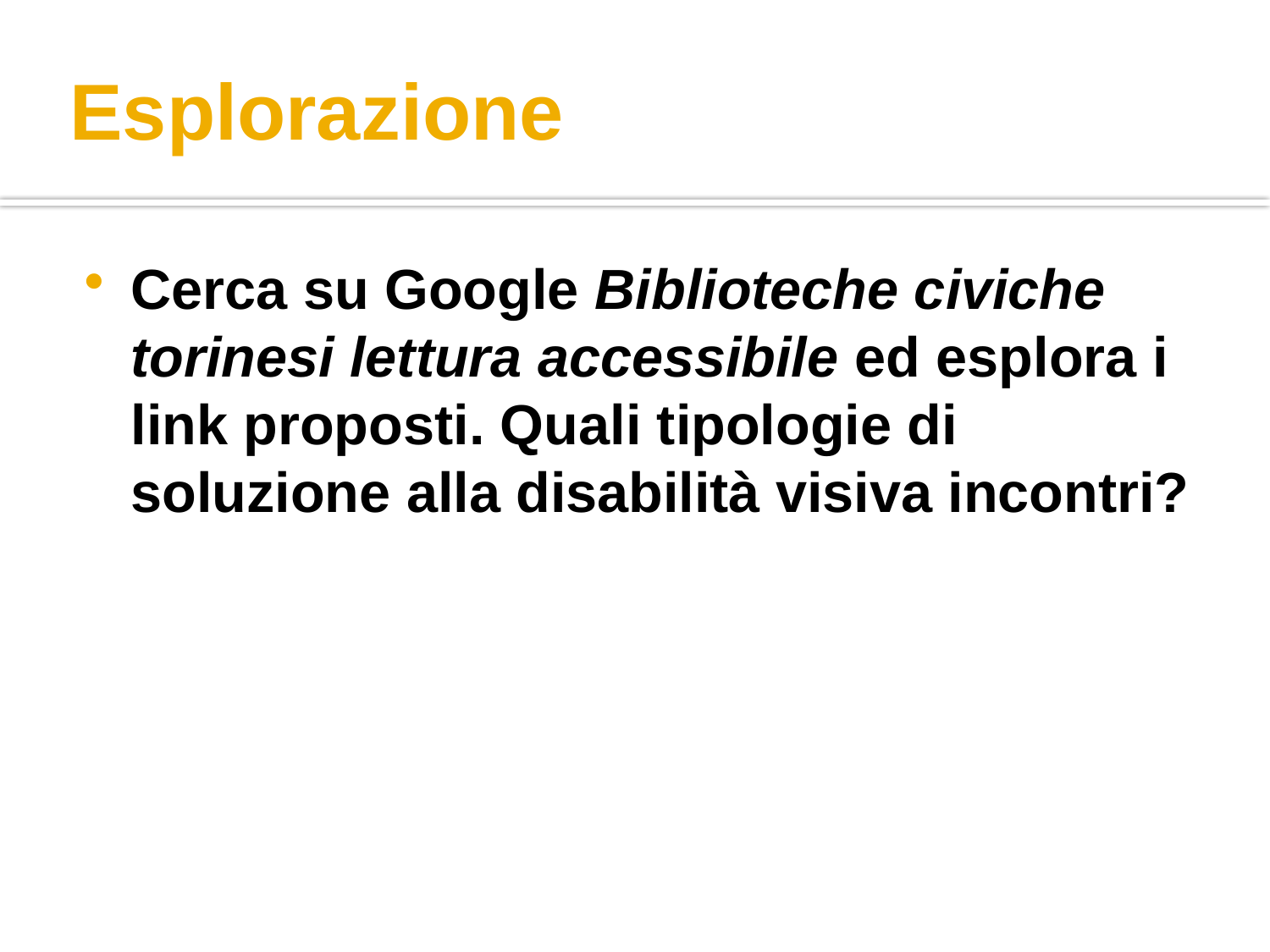

# Esplorazione
Cerca su Google Biblioteche civiche torinesi lettura accessibile ed esplora i link proposti. Quali tipologie di soluzione alla disabilità visiva incontri?